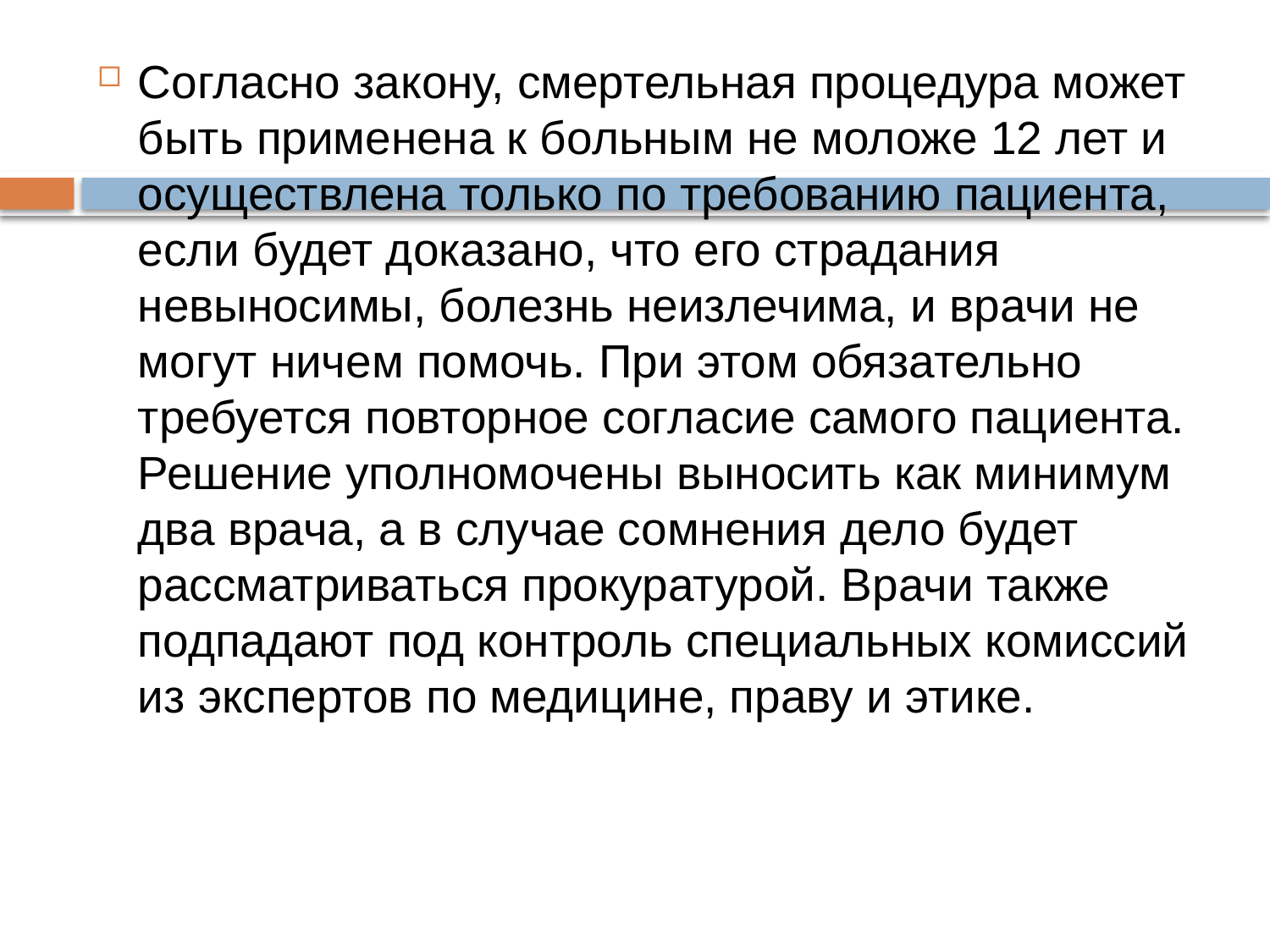

#
Согласно закону, смертельная процедура может быть применена к больным не моложе 12 лет и осуществлена только по требованию пациента, если будет доказано, что его страдания невыносимы, болезнь неизлечима, и врачи не могут ничем помочь. При этом обязательно требуется повторное согласие самого пациента. Решение уполномочены выносить как минимум два врача, а в случае сомнения дело будет рассматриваться прокуратурой. Врачи также подпадают под контроль специальных комиссий из экспертов по медицине, праву и этике.